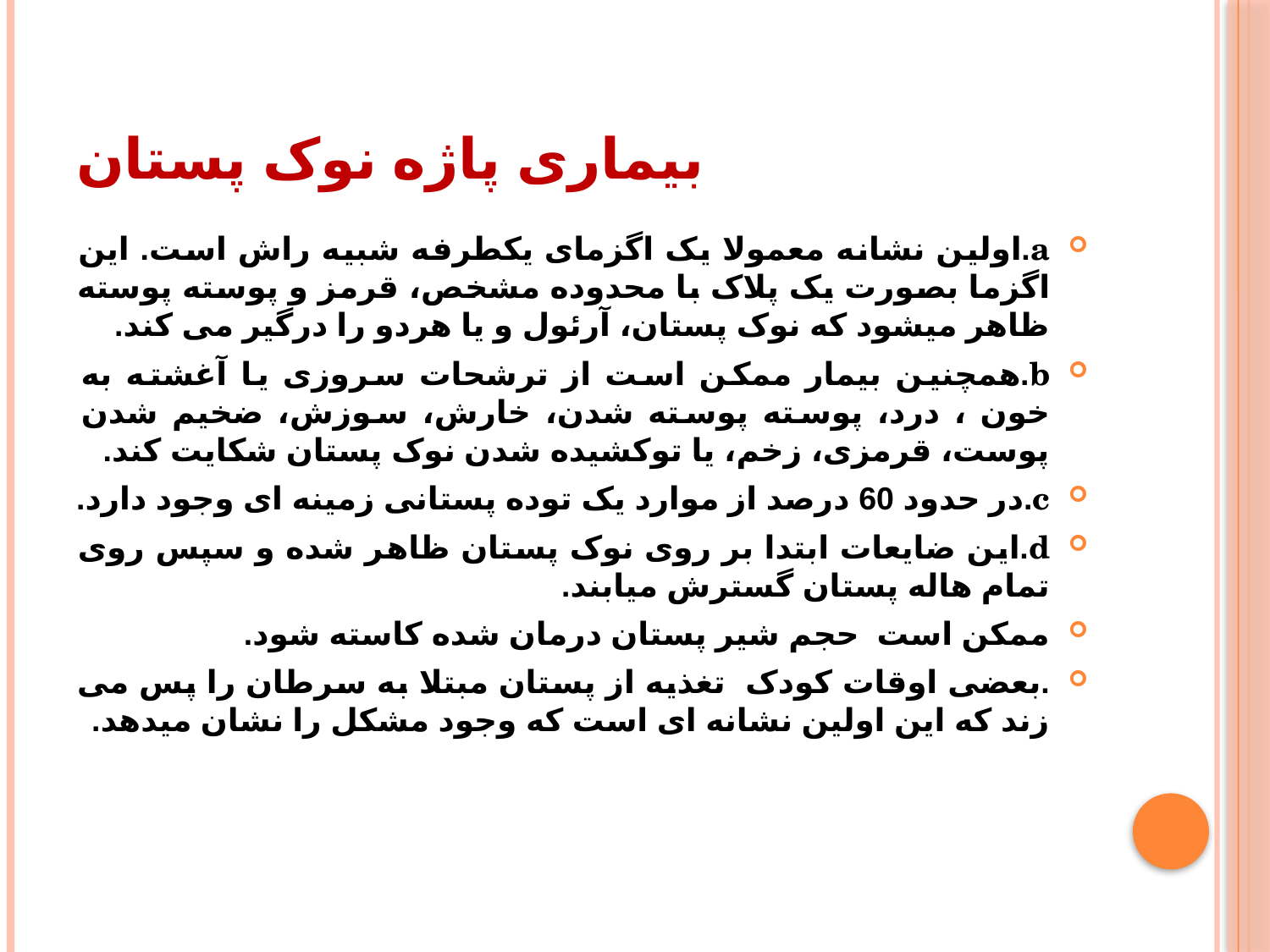

# بیماری پاژه نوک پستان
a.اولین نشانه معمولا یک اگزمای یکطرفه شبیه راش است. این اگزما بصورت یک پلاک با محدوده مشخص، قرمز و پوسته پوسته ظاهر میشود که نوک پستان، آرئول و یا هردو را درگیر می کند.
b.همچنین بیمار ممکن است از ترشحات سروزی یا آغشته به خون ، درد، پوسته پوسته شدن، خارش، سوزش، ضخیم شدن پوست، قرمزی، زخم، یا توکشیده شدن نوک پستان شکایت کند.
c.در حدود 60 درصد از موارد یک توده پستانی زمینه ای وجود دارد.
d.این ضایعات ابتدا بر روی نوک پستان ظاهر شده و سپس روی تمام هاله پستان گسترش میابند.
ممکن است  حجم شیر پستان درمان شده کاسته شود.
.بعضی اوقات کودک  تغذیه از پستان مبتلا به سرطان را پس می زند که این اولین نشانه ای است که وجود مشکل را نشان میدهد.